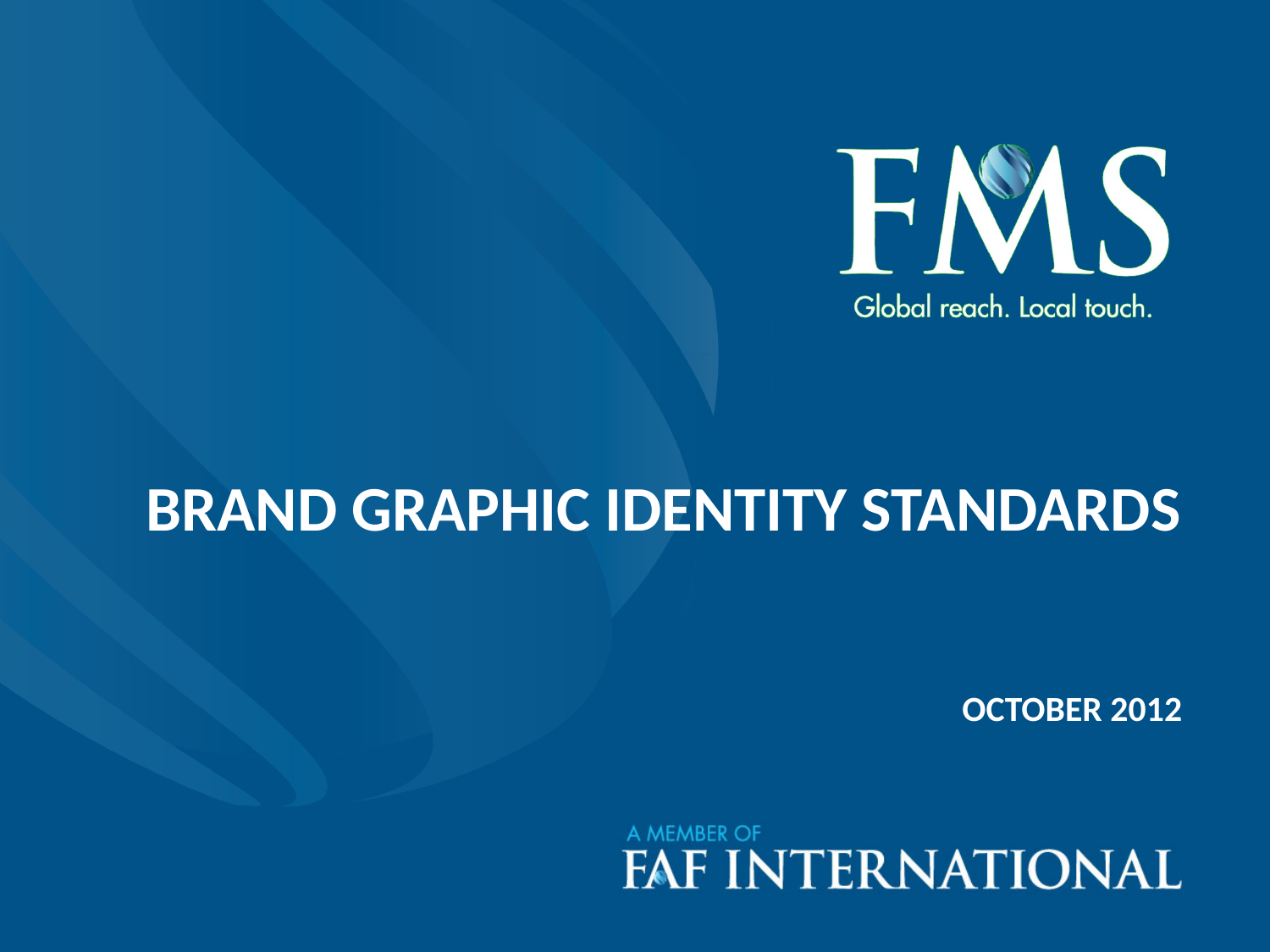

# BRAND GRAPHIC IDENTITY STANDARDS
OCTOBER 2012